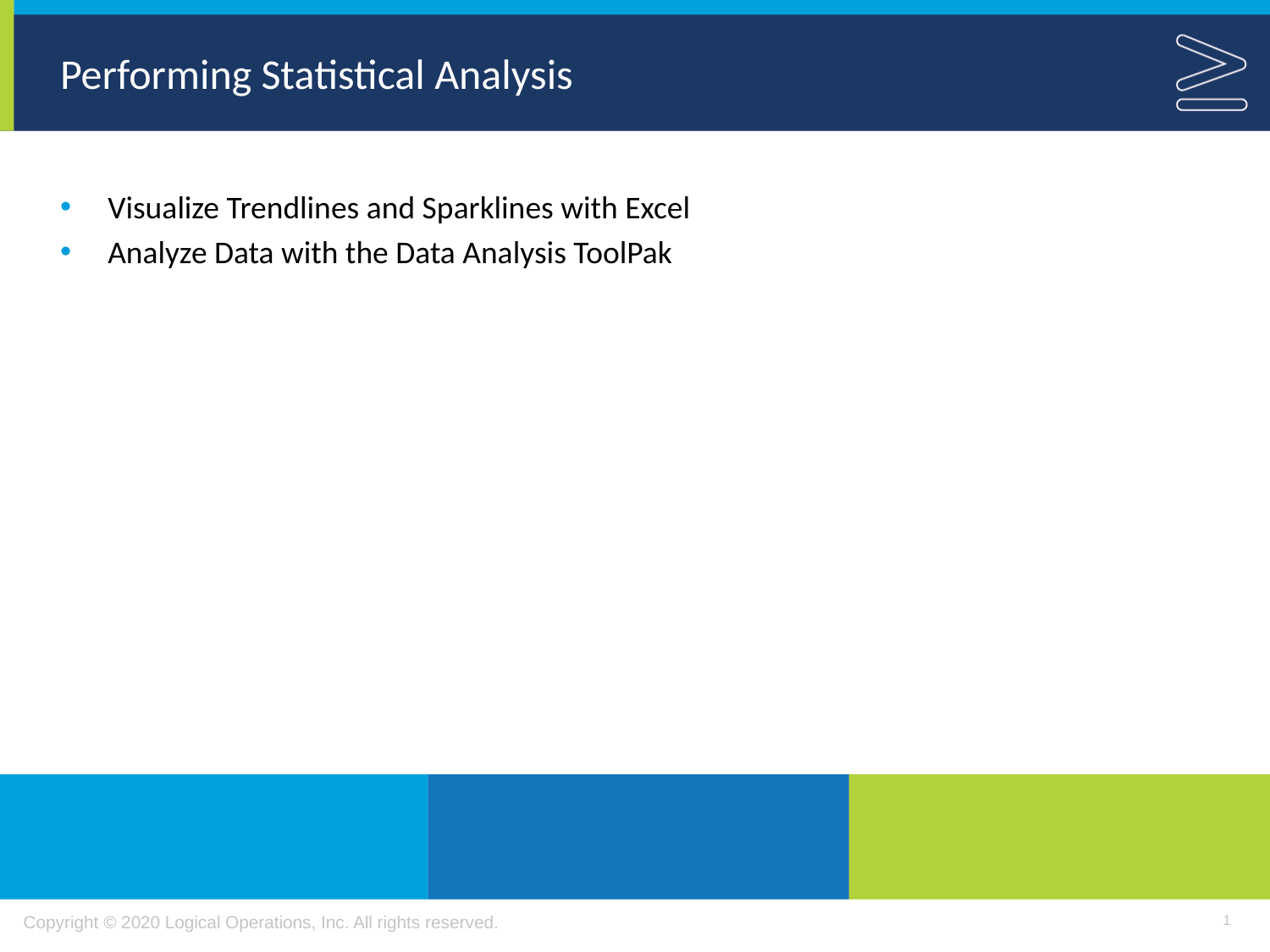

# Performing Statistical Analysis
Visualize Trendlines and Sparklines with Excel
Analyze Data with the Data Analysis ToolPak
1